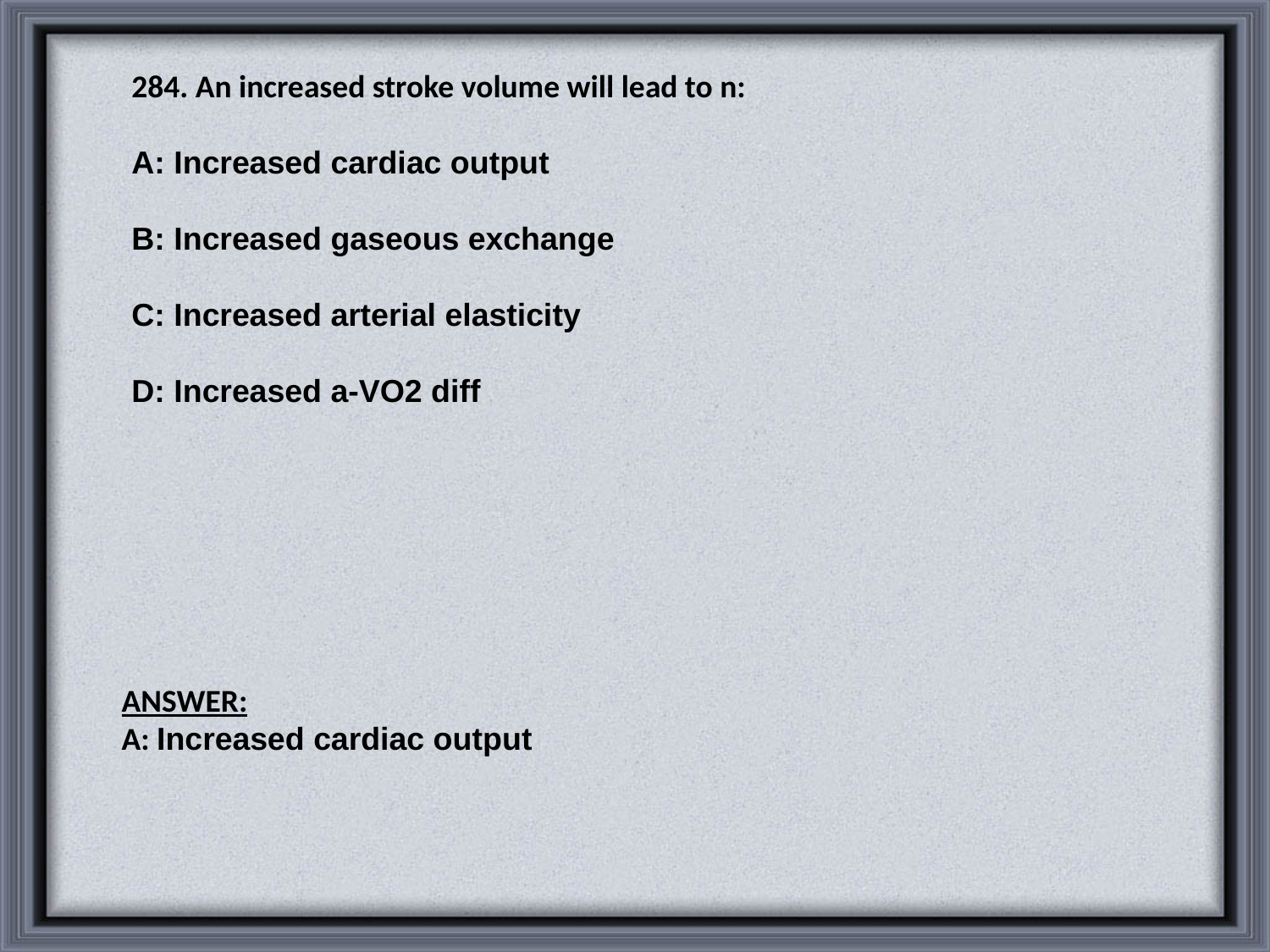

284. An increased stroke volume will lead to n:

A: Increased cardiac output

B: Increased gaseous exchange

C: Increased arterial elasticity

D: Increased a-VO2 diff
ANSWER:
A: Increased cardiac output